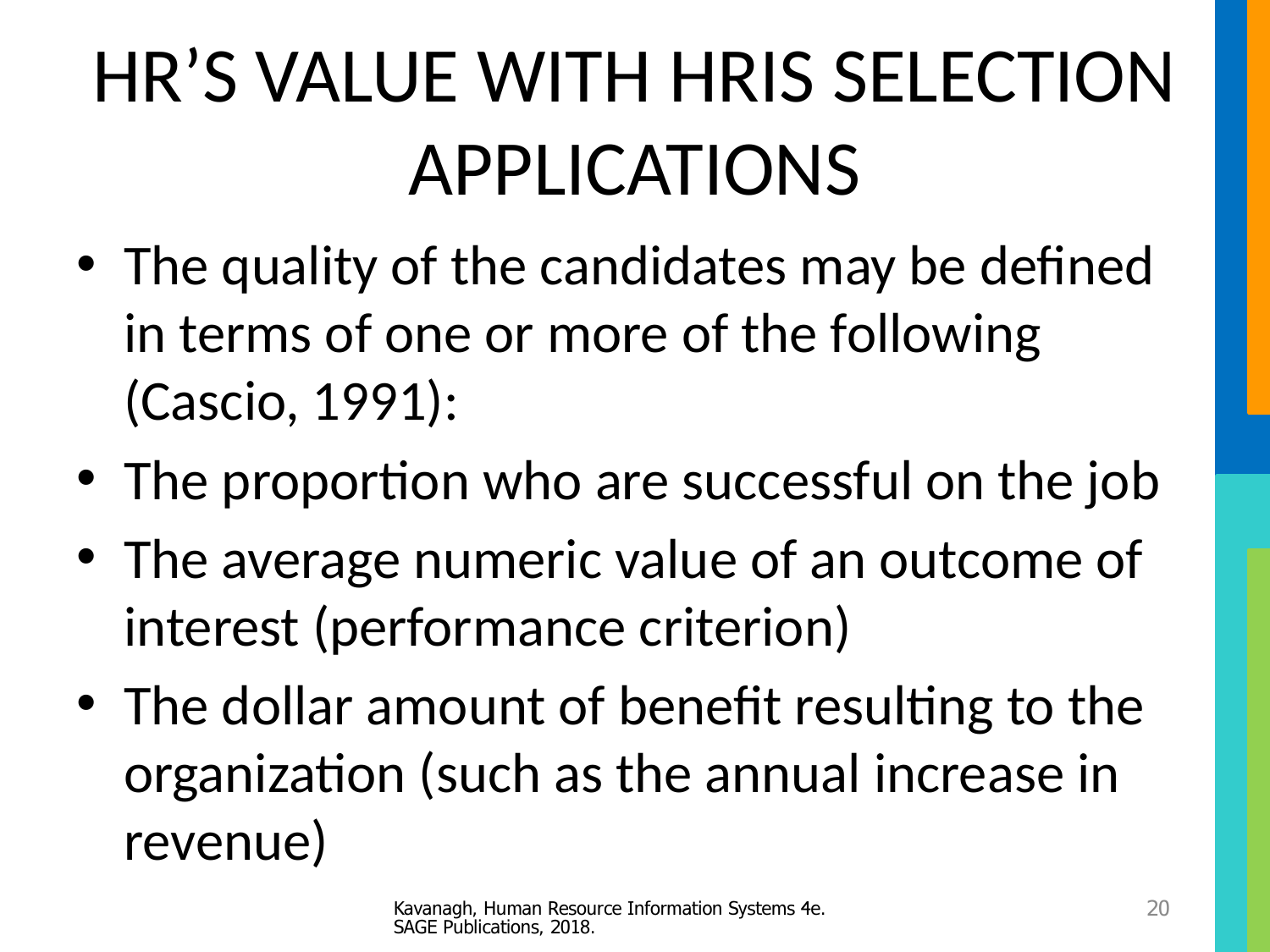

# HR’S VALUE WITH HRIS SELECTION APPLICATIONS
The quality of the candidates may be defined in terms of one or more of the following (Cascio, 1991):
The proportion who are successful on the job
The average numeric value of an outcome of interest (performance criterion)
The dollar amount of benefit resulting to the organization (such as the annual increase in revenue)
Kavanagh, Human Resource Information Systems 4e. SAGE Publications, 2018.
20